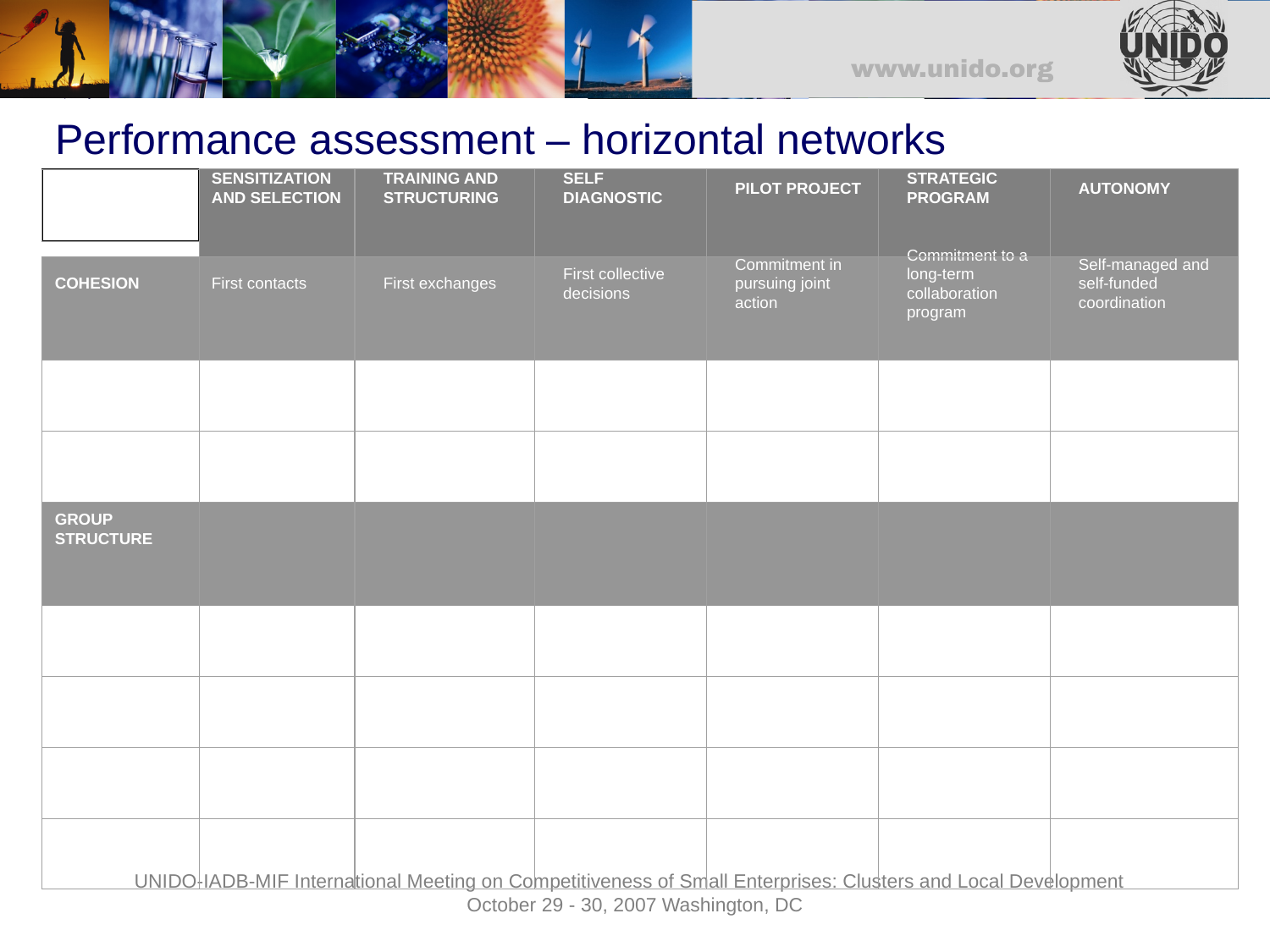

Performance assessment – horizontal networks

Parameters

SENSITIZATION AND SELECTION

TRAINING AND STRUCTURING

SELF DIAGNOSTIC

PILOT PROJECT

STRATEGIC PROGRAM

AUTONOMY

COHESION

First contacts

First exchanges

First collective decisions

Commitment in pursuing joint action

Commitment to a long-term collaboration program

Self-managed and self-funded coordination

Participation*

Cooperation

GROUP STRUCTURE

Organization*

Formalization

Leadership*

Efficiency of meetings